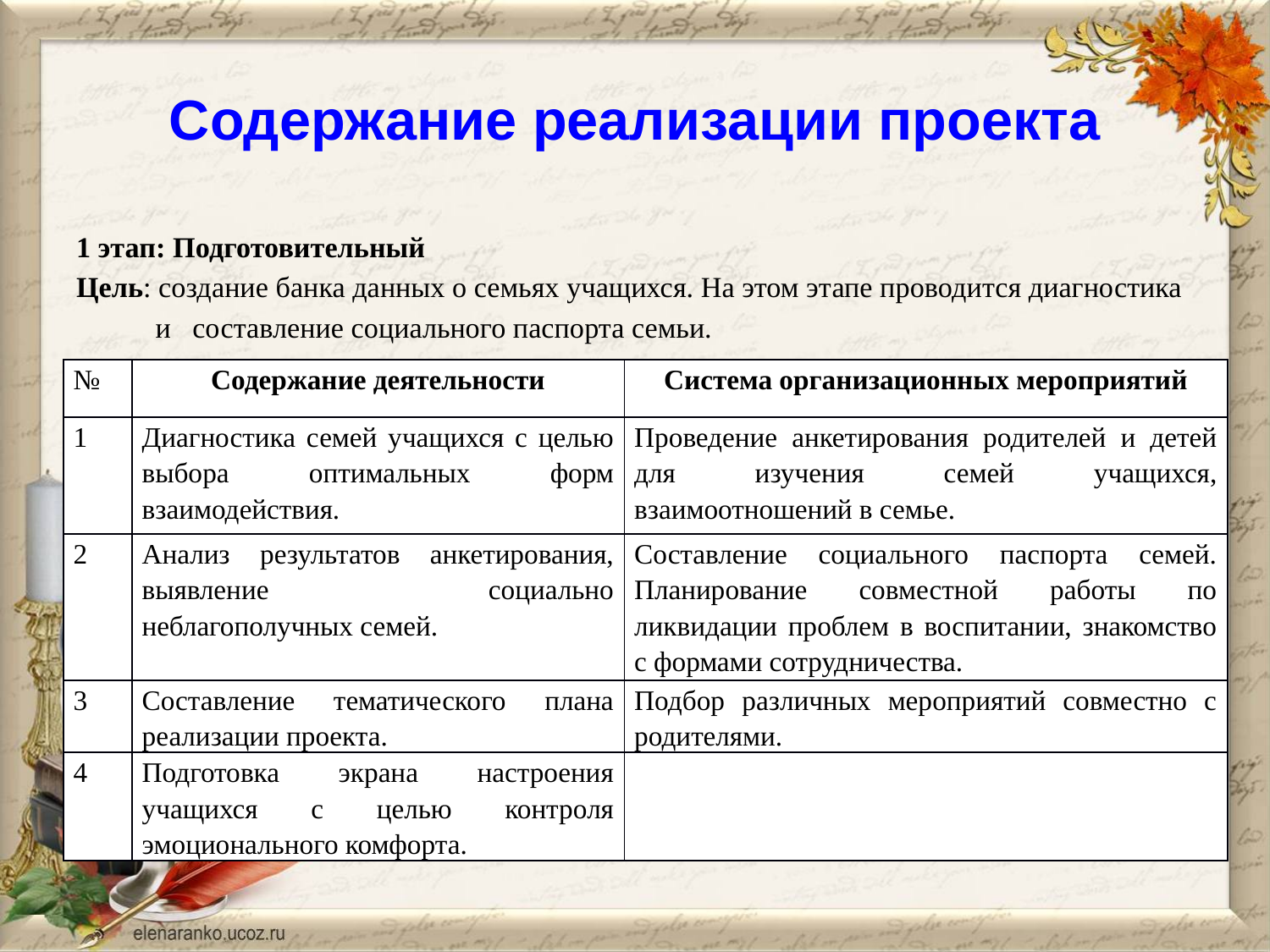

# Содержание реализации проекта
1 этап: Подготовительный
Цель: создание банка данных о семьях учащихся. На этом этапе проводится диагностика
           и   составление социального паспорта семьи.

| № | Содержание деятельности | Система организационных мероприятий |
| --- | --- | --- |
| 1 | Диагностика семей учащихся с целью выбора оптимальных форм взаимодействия. | Проведение анкетирования родителей и детей для изучения семей учащихся, взаимоотношений в семье. |
| 2 | Анализ результатов анкетирования, выявление социально неблагополучных семей. | Составление социального паспорта семей. Планирование совместной работы по ликвидации проблем в воспитании, знакомство с формами сотрудничества. |
| 3 | Составление тематического плана реализации проекта. | Подбор различных мероприятий совместно с родителями. |
| 4 | Подготовка экрана настроения учащихся с целью контроля эмоционального комфорта. |  |